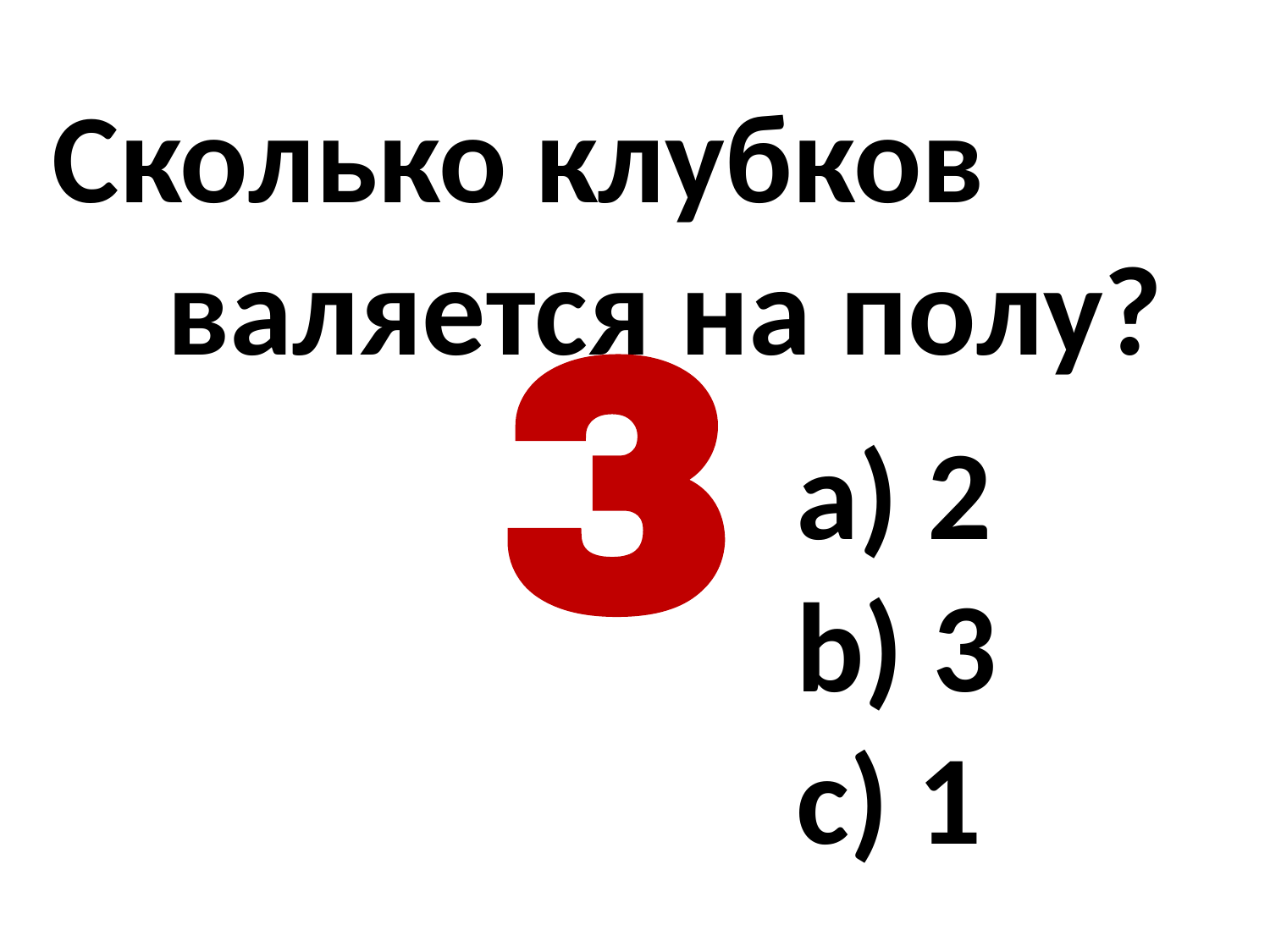

Сколько клубков
    валяется на полу?
3
 2
 3
 1